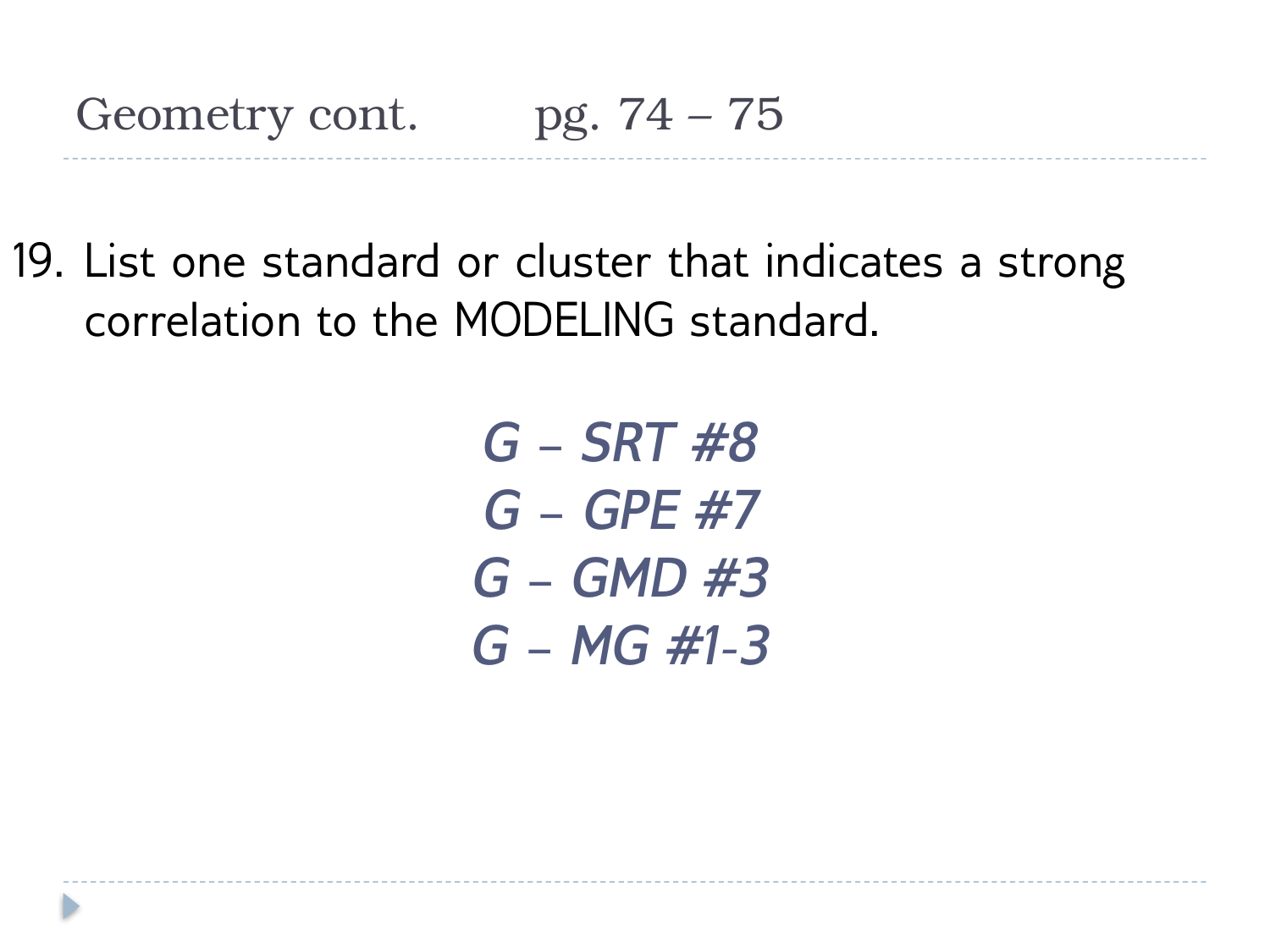

# Geometry cont.				      pg. 74 – 75
List one standard or cluster that indicates a strong correlation to the MODELING standard.

G – SRT #8
G – GPE #7
G – GMD #3
G – MG #1-3